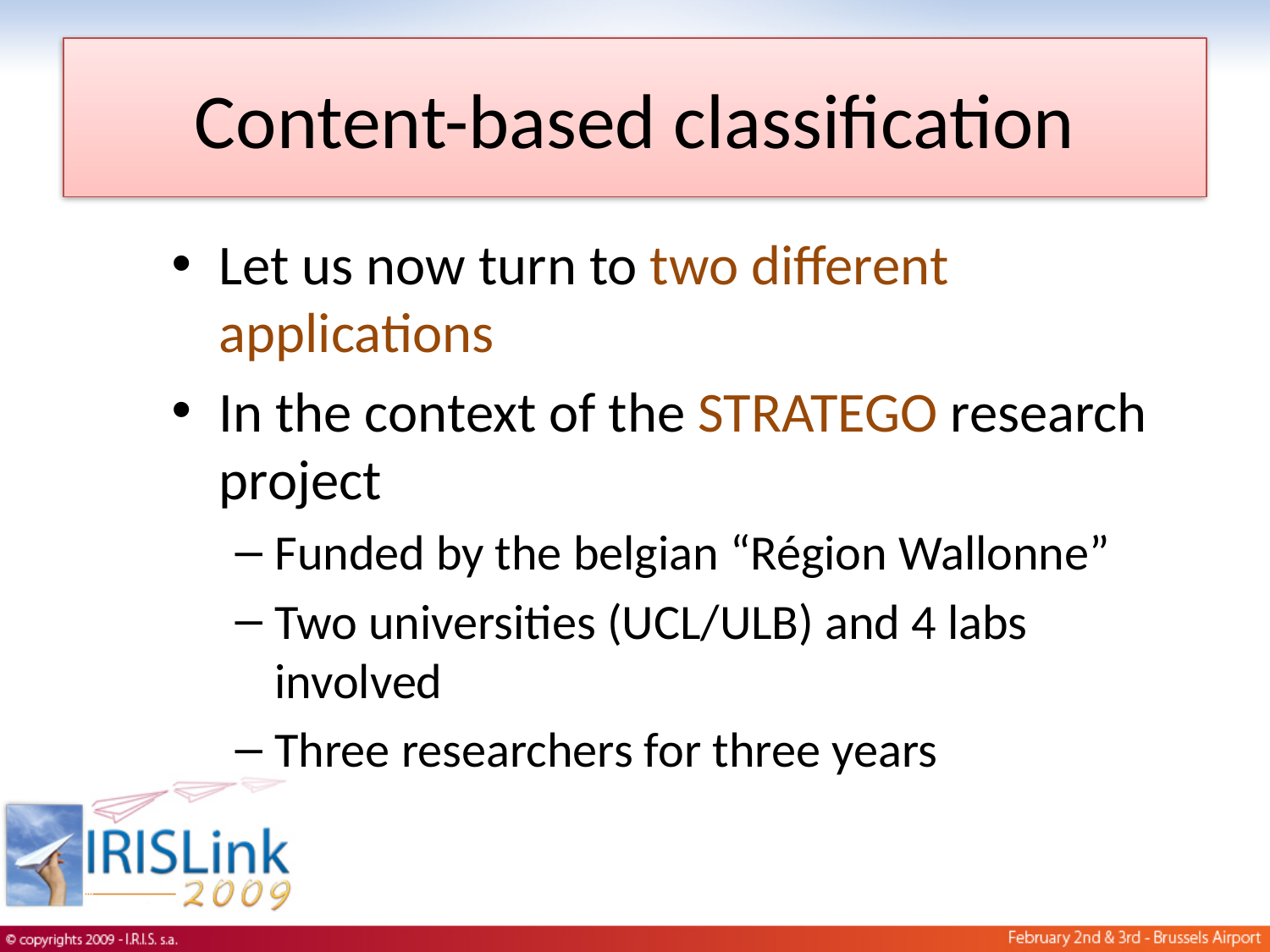

# Content-based classification
Let us now turn to two different applications
In the context of the STRATEGO research project
Funded by the belgian “Région Wallonne”
Two universities (UCL/ULB) and 4 labs involved
Three researchers for three years